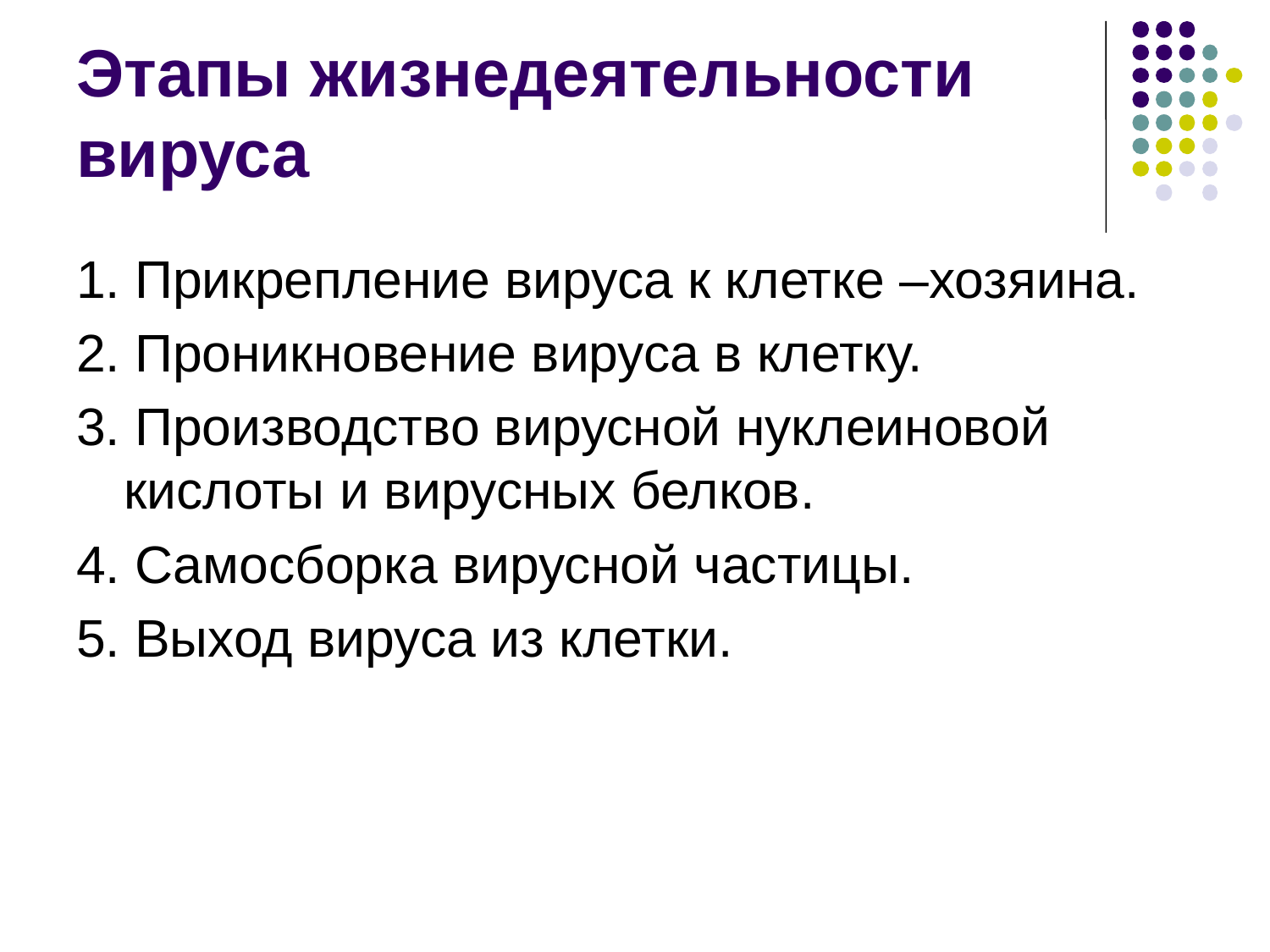

# Этапы жизнедеятельности вируса
1. Прикрепление вируса к клетке –хозяина.
2. Проникновение вируса в клетку.
3. Производство вирусной нуклеиновой кислоты и вирусных белков.
4. Самосборка вирусной частицы.
5. Выход вируса из клетки.